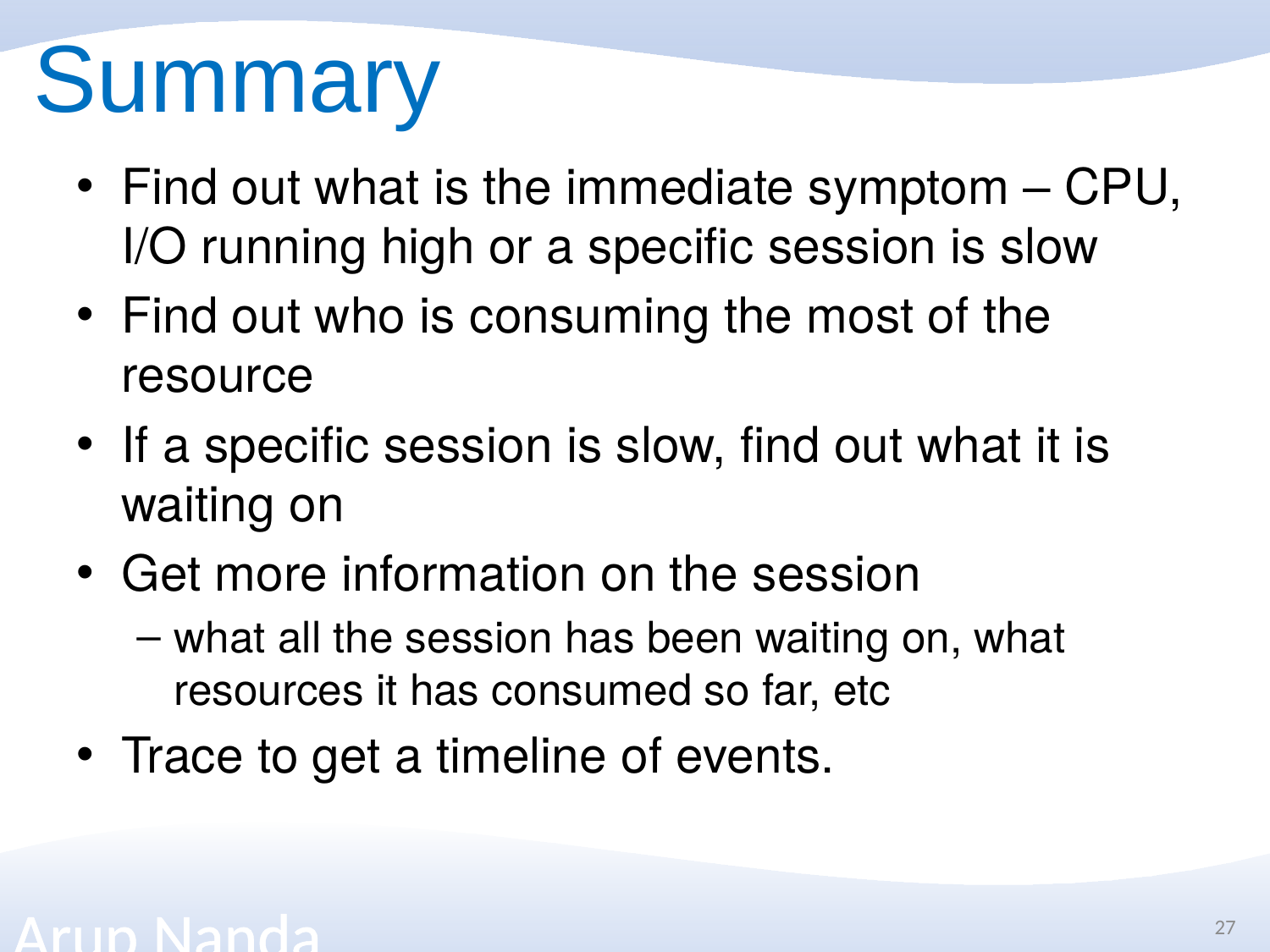

# Summary
Find out what is the immediate symptom – CPU, I/O running high or a specific session is slow
Find out who is consuming the most of the resource
If a specific session is slow, find out what it is waiting on
Get more information on the session
what all the session has been waiting on, what resources it has consumed so far, etc
Trace to get a timeline of events.
27